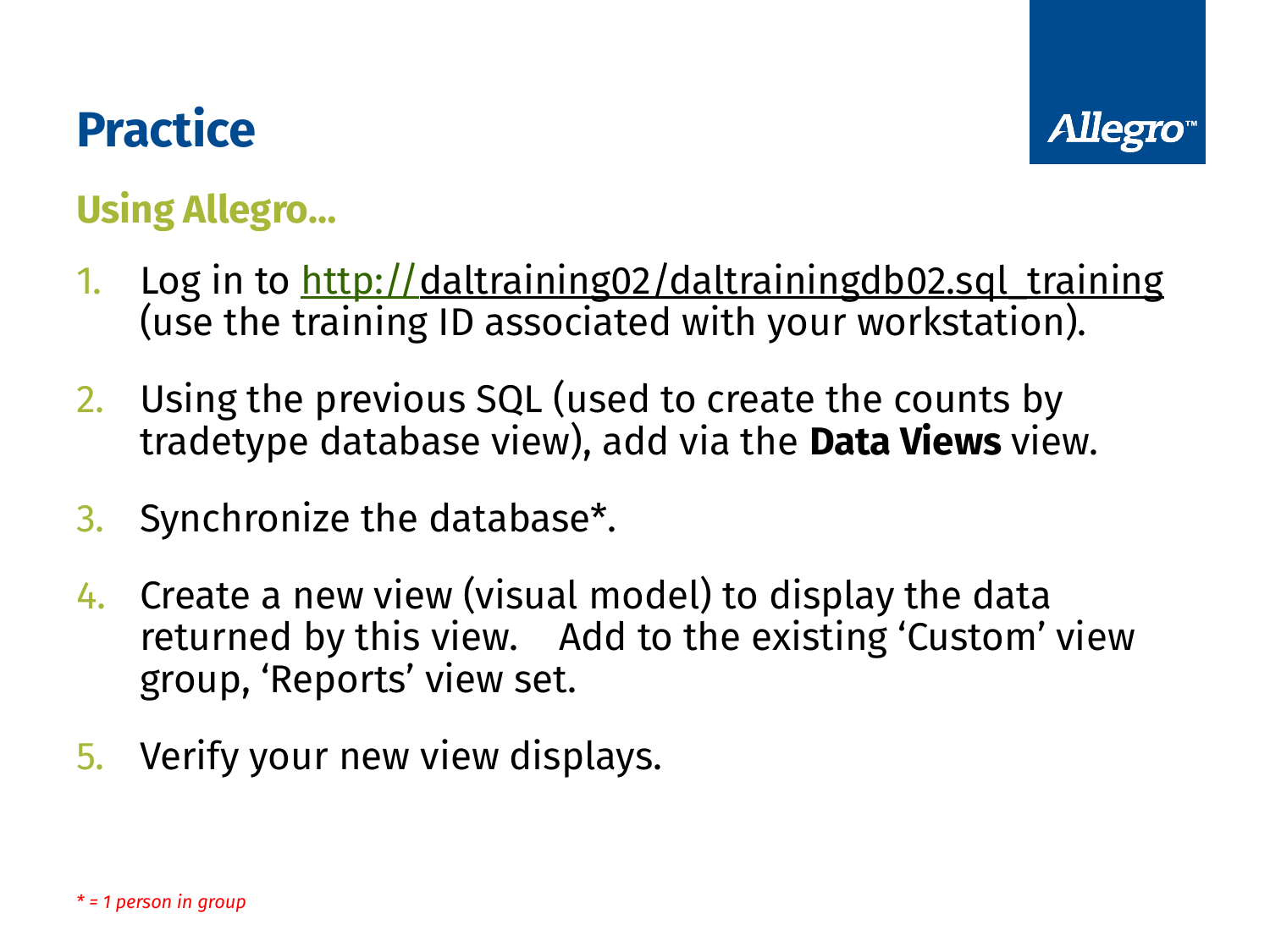

# Practice
Using Allegro…
Log in to http://daltraining02/daltrainingdb02.sql_training (use the training ID associated with your workstation).
Using the previous SQL (used to create the counts by tradetype database view), add via the Data Views view.
Synchronize the database*.
Create a new view (visual model) to display the data returned by this view.    Add to the existing ‘Custom’ view group, ‘Reports’ view set.
Verify your new view displays.

* = 1 person in group